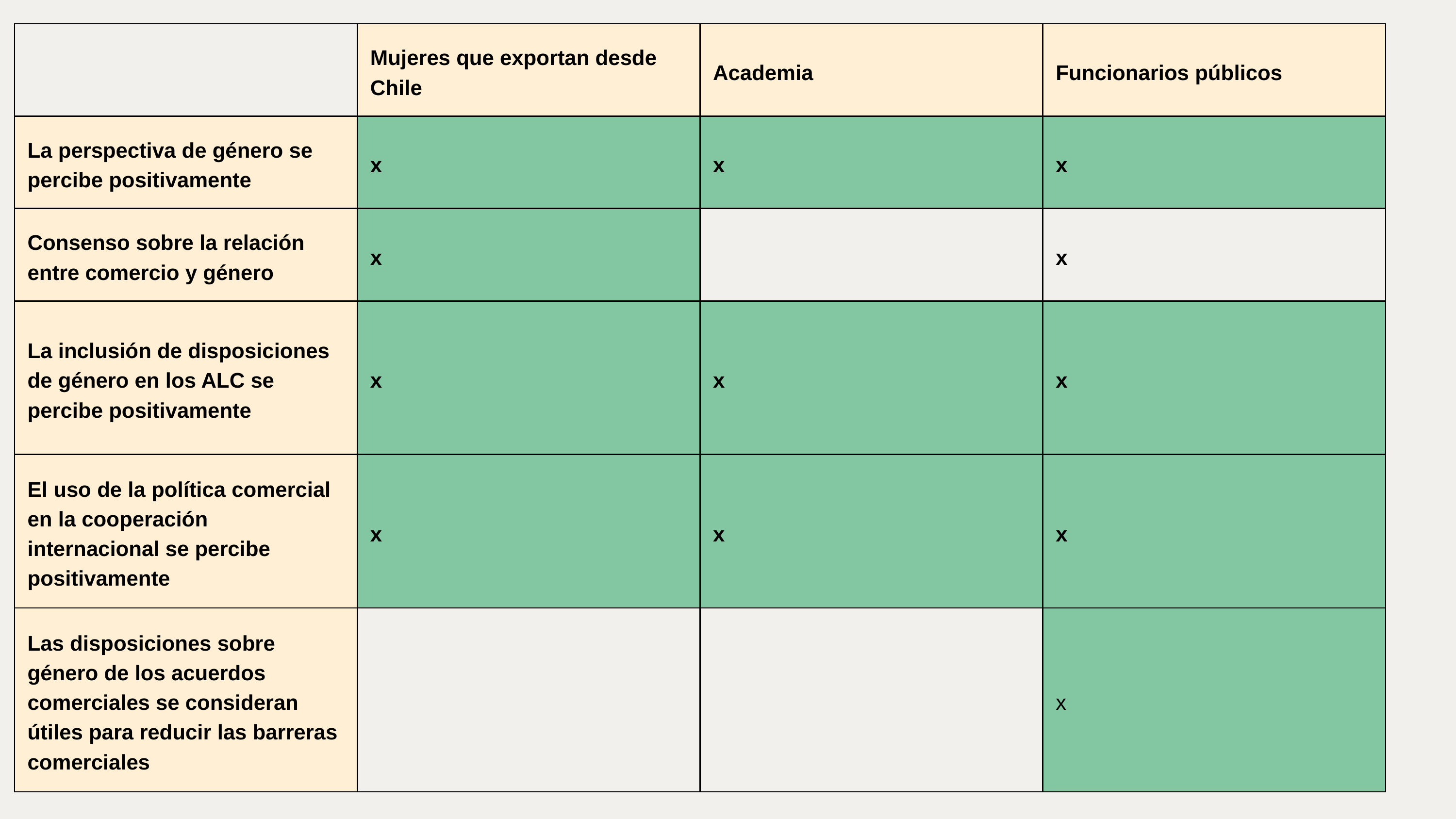

|  | Mujeres que exportan desde Chile | Academia | Funcionarios públicos |
| --- | --- | --- | --- |
| La perspectiva de género se percibe positivamente | x | x | x |
| Consenso sobre la relación entre comercio y género | x |  | x |
| La inclusión de disposiciones de género en los ALC se percibe positivamente | x | x | x |
| El uso de la política comercial en la cooperación internacional se percibe positivamente | x | x | x |
| Las disposiciones sobre género de los acuerdos comerciales se consideran útiles para reducir las barreras comerciales |  |  | x |